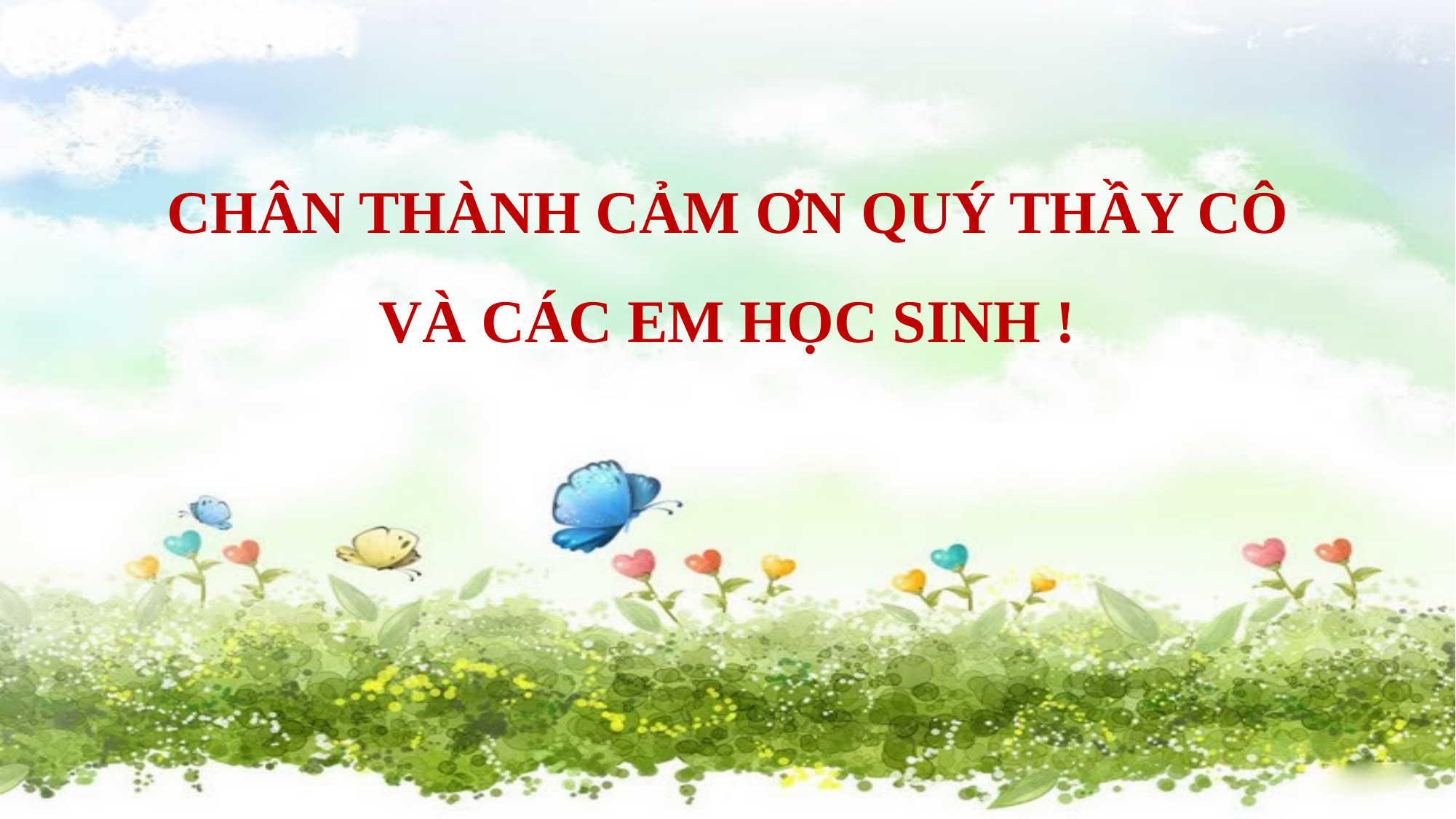

Chân thành cảm ơn quý thầy cô
Và các em học sinh !